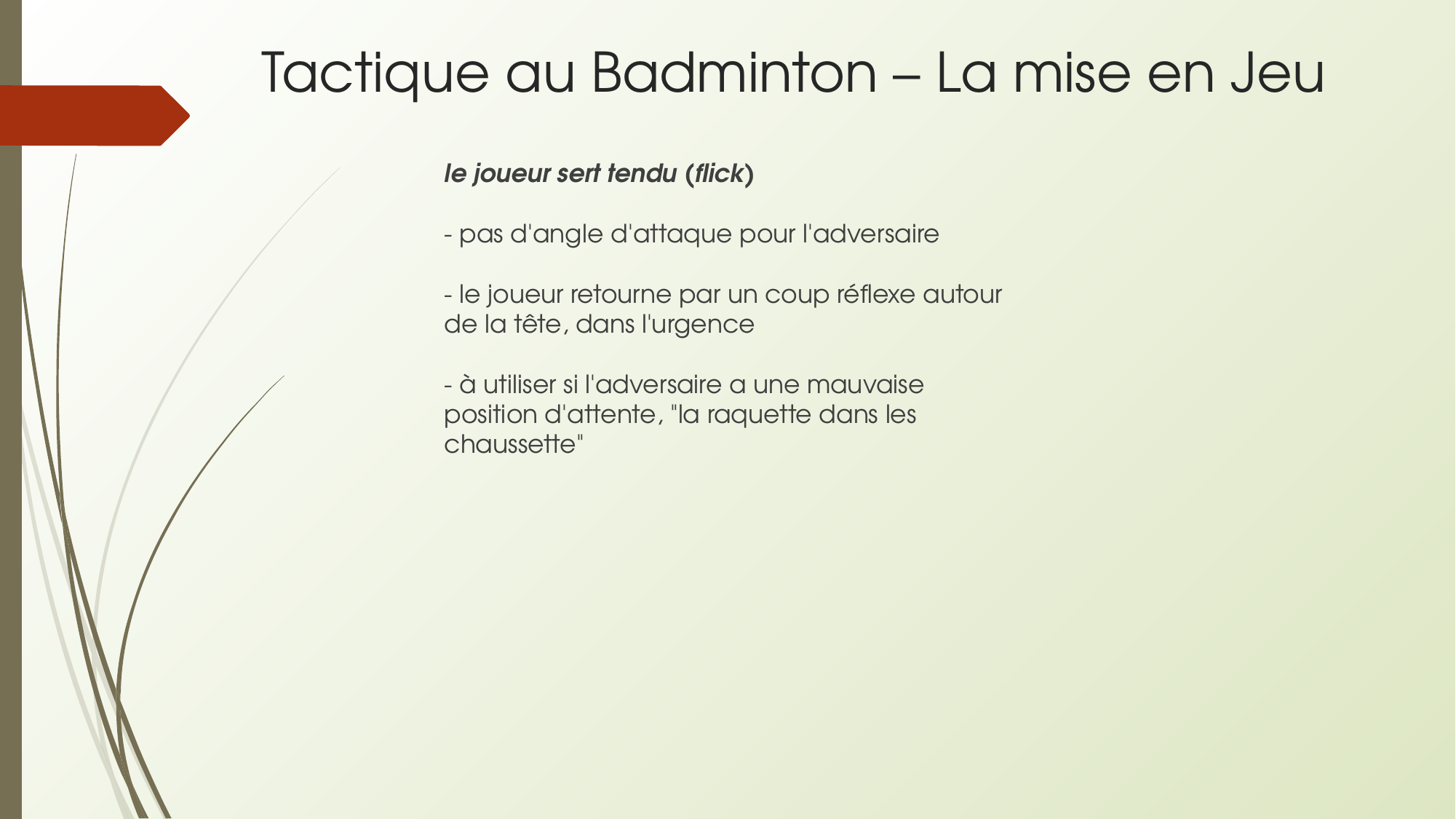

# Tactique au Badminton – La mise en Jeu
le joueur sert tendu (flick)
- pas d'angle d'attaque pour l'adversaire
- le joueur retourne par un coup réflexe autour de la tête, dans l'urgence
- à utiliser si l'adversaire a une mauvaise position d'attente, "la raquette dans les chaussette"